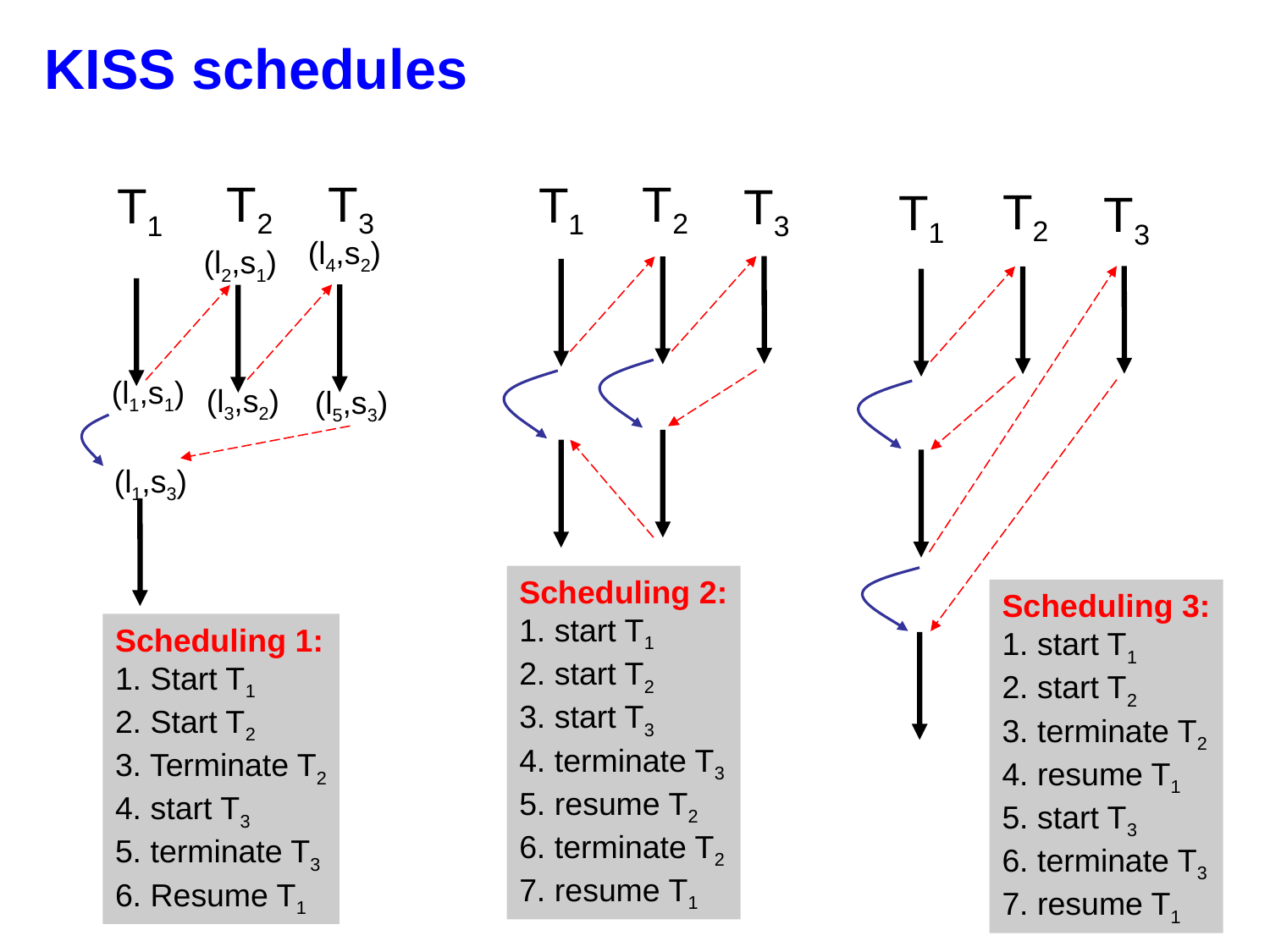

# KISS schedules
KISS schedules
T2
T3
T2
T1
T1
T3
T2
T1
T3

(l4,s2)
(l2,s1)

(l1,s1)

(l3,s2)
(l5,s3)

(l1,s3)

Scheduling 2:
1. start T1
2. start T2
3. start T3
4. terminate T3
5. resume T2
6. terminate T2
7. resume T1

Scheduling 3:
1. start T1
2. start T2
3. terminate T2
4. resume T1
5. start T3
6. terminate T3
7. resume T1
Scheduling 1:
1. Start T1
2. Start T2
3. Terminate T2
4. start T3
5. terminate T3
6. Resume T1